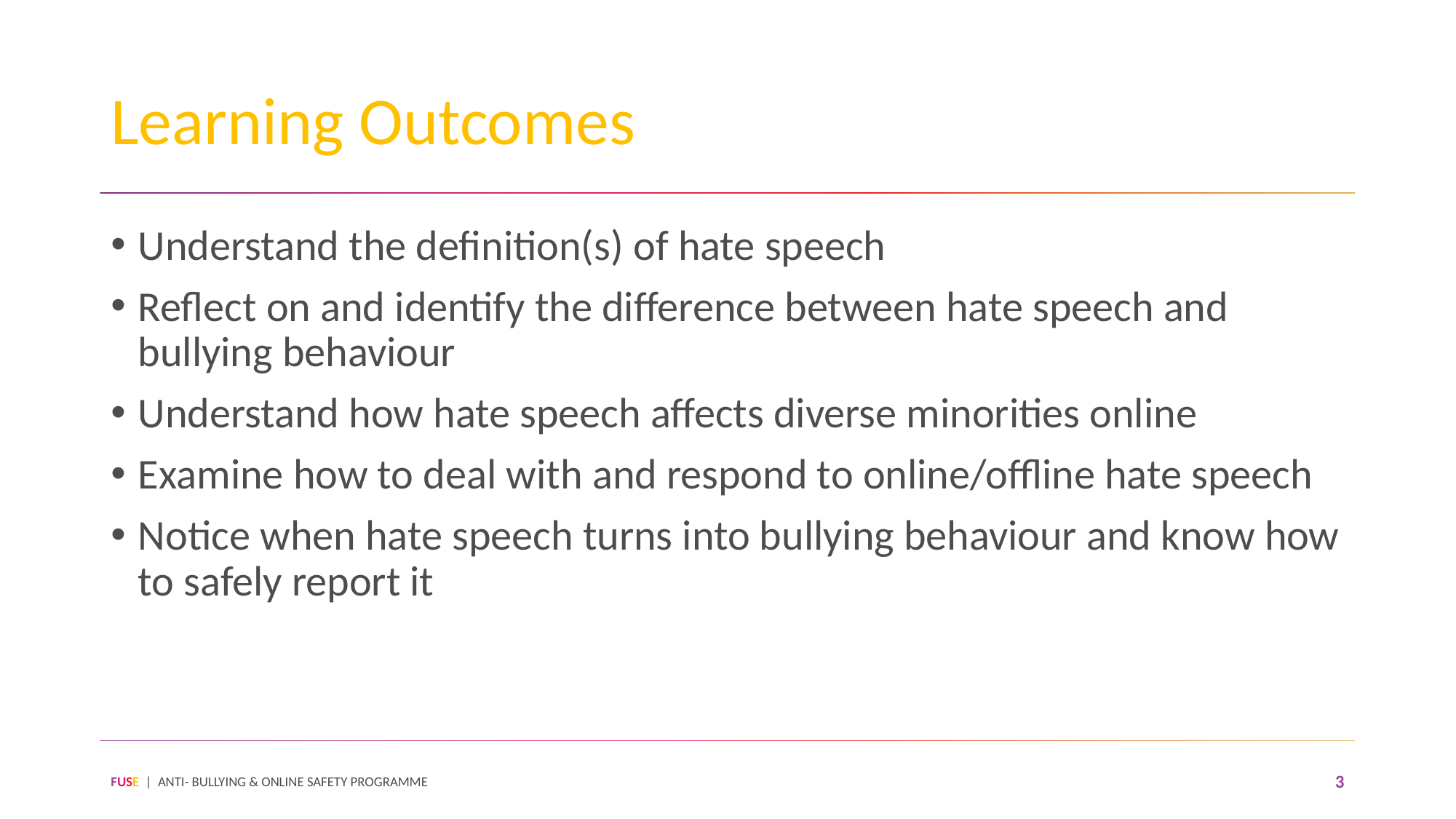

# Learning Outcomes
Understand the definition(s) of hate speech
Reflect on and identify the difference between hate speech and bullying behaviour
Understand how hate speech affects diverse minorities online
Examine how to deal with and respond to online/offline hate speech
Notice when hate speech turns into bullying behaviour and know how to safely report it
FUSE  |  ANTI- BULLYING & ONLINE SAFETY PROGRAMME
3